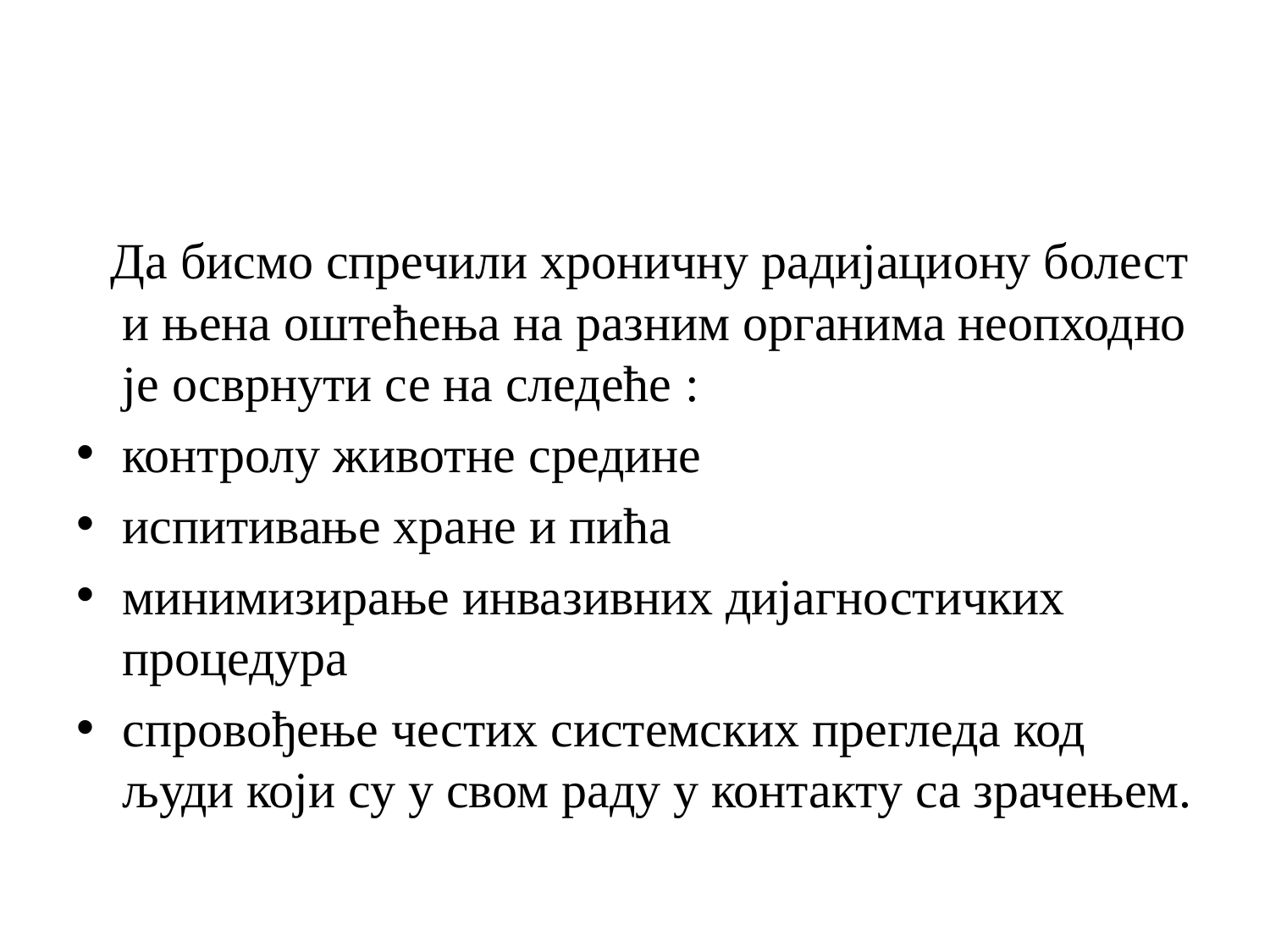

Да бисмо спречили хроничну радијациону болест и њена оштећења на разним органима неопходно је осврнути се на следеће :
контролу животне средине
испитивање хране и пића
минимизирање инвазивних дијагностичких процедура
спровођење честих системских прегледа код људи који су у свом раду у контакту са зрачењем.